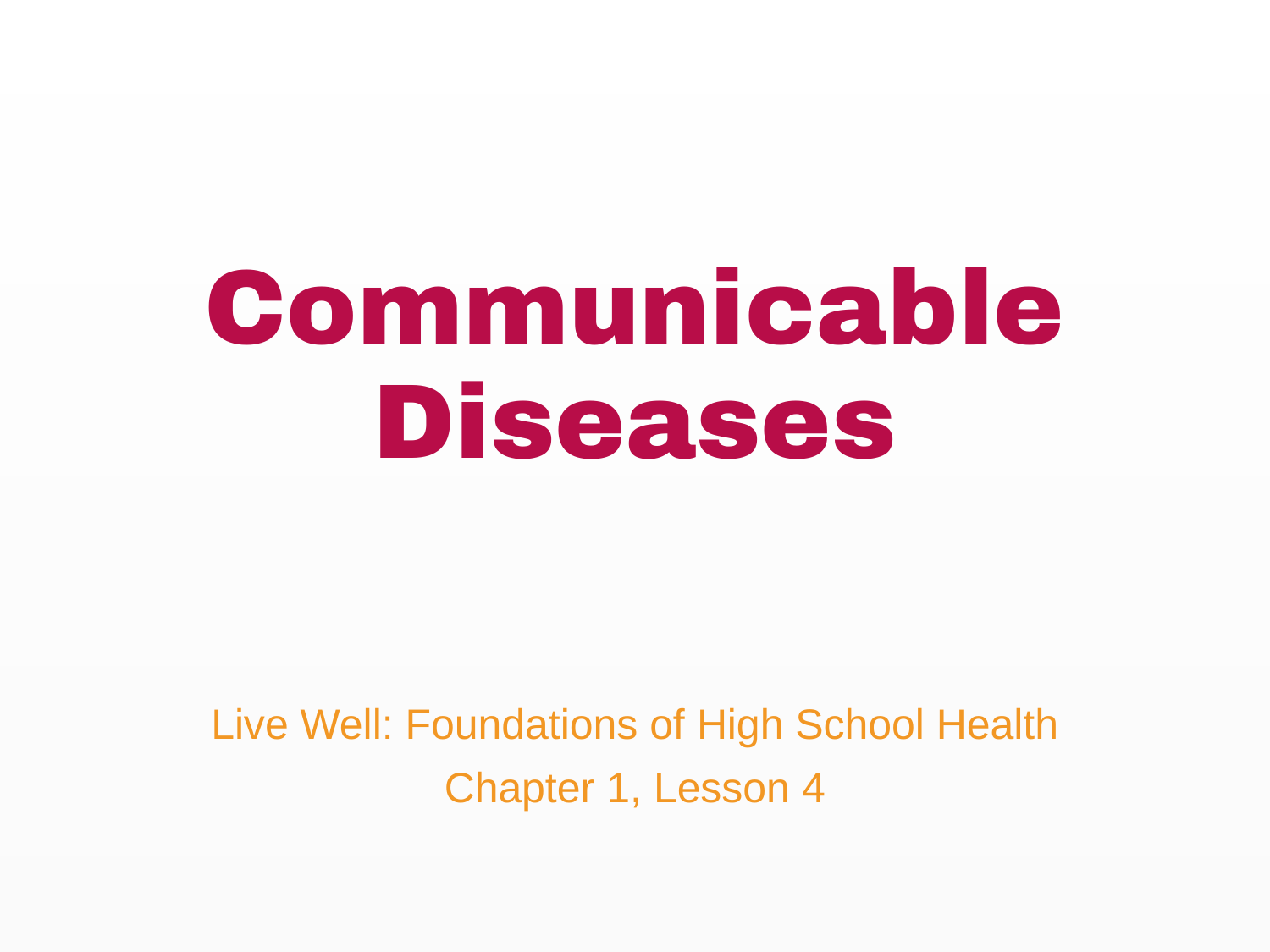

# Communicable Diseases
Live Well: Foundations of High School Health
Chapter 1, Lesson 4